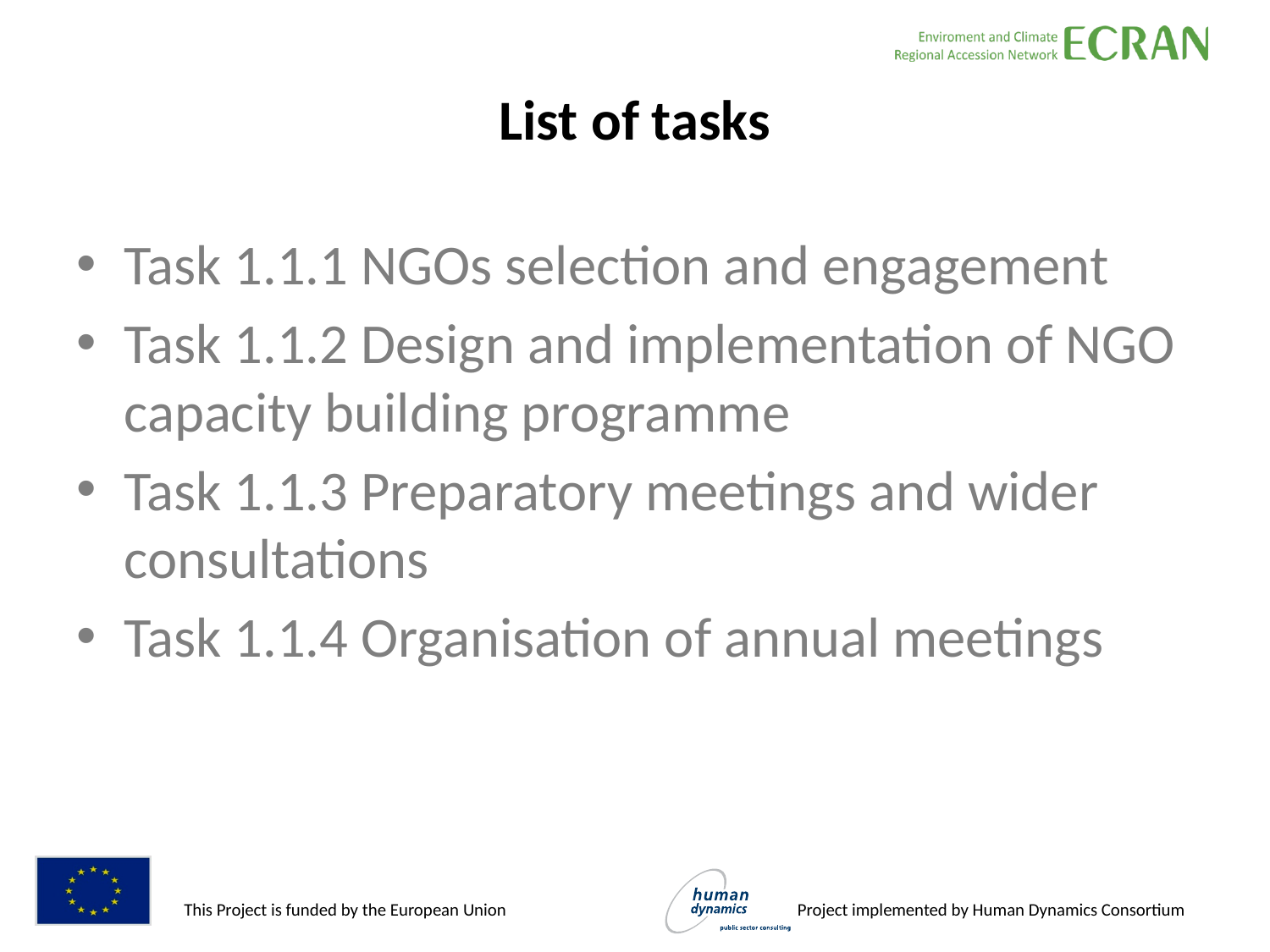

# List of tasks
Task 1.1.1 NGOs selection and engagement
Task 1.1.2 Design and implementation of NGO capacity building programme
Task 1.1.3 Preparatory meetings and wider consultations
Task 1.1.4 Organisation of annual meetings